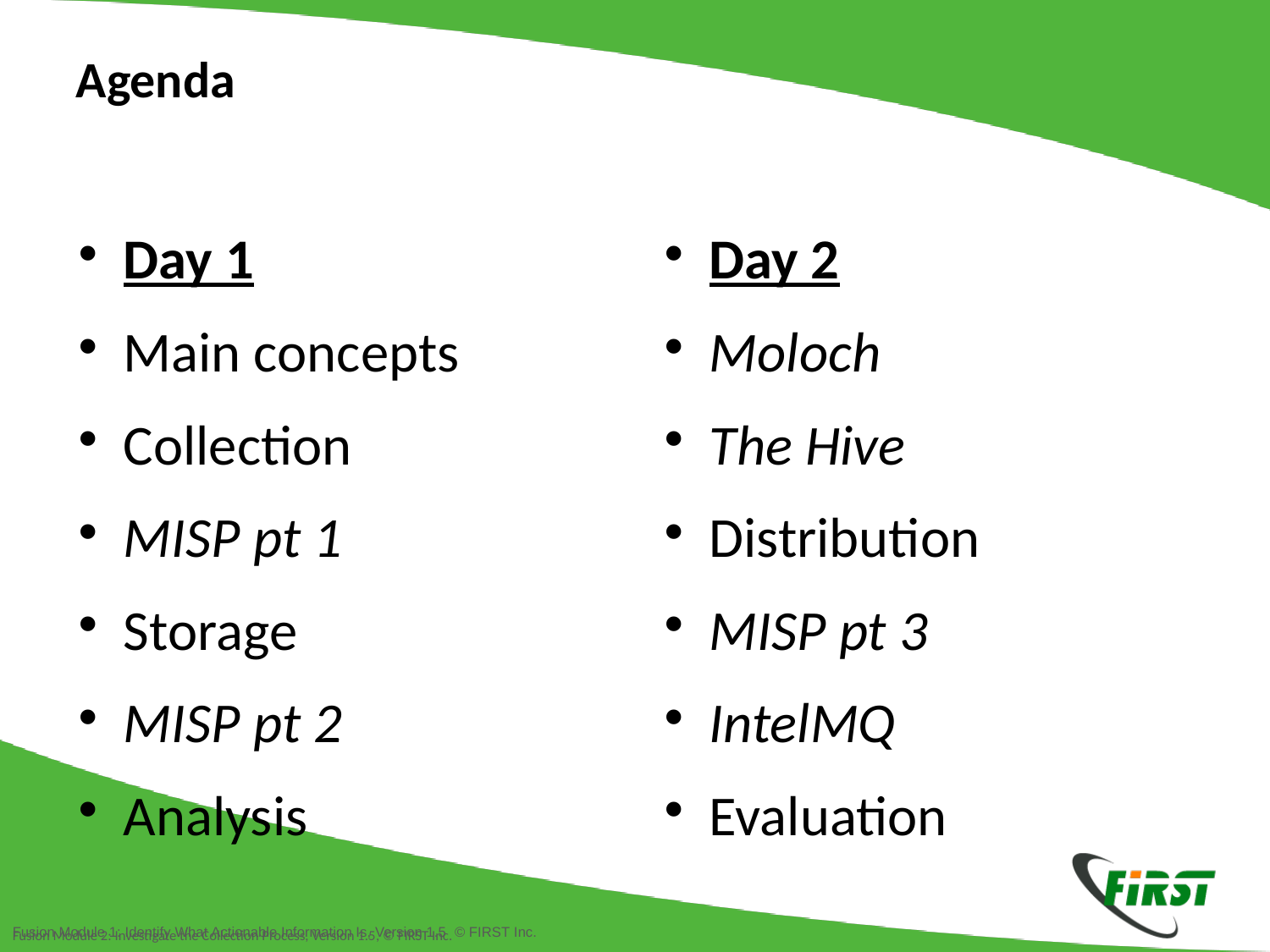

Agenda

Day 1
Main concepts
Collection
MISP pt 1
Storage
MISP pt 2
Analysis
Day 2
Moloch
The Hive
Distribution
MISP pt 3
IntelMQ
Evaluation